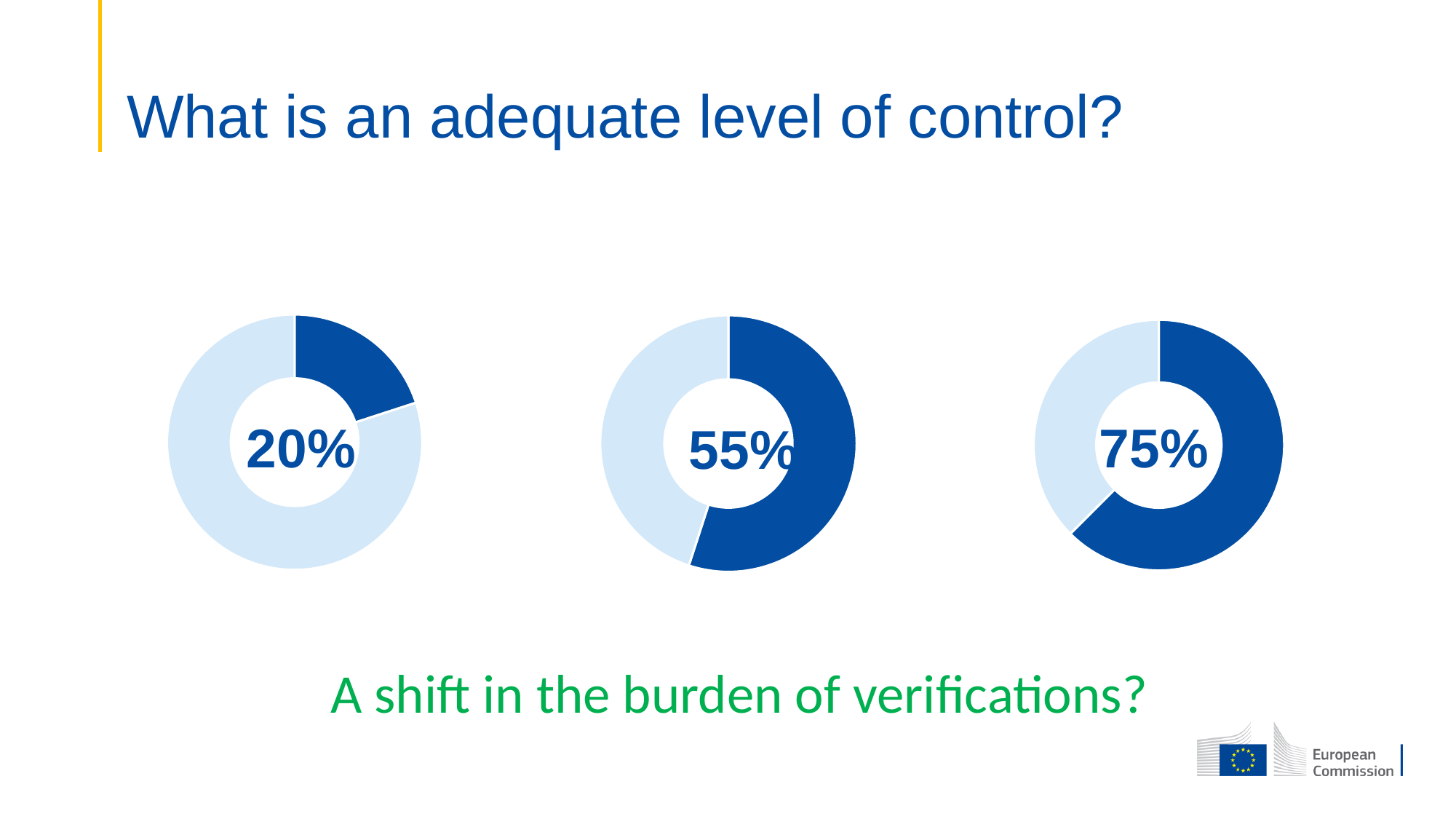

# What is an adequate level of control?

### Chart

| Category | Sales |
|---|---|
|  | 20.0 |
|  | 80.0 |
|  | None |
|  | None |

### Chart

| Category | Values |
|---|---|
|  | 55.0 |
|  | 45.0 |
|  | None |
|  | None |

### Chart

| Category | Values |
|---|---|
|  | 75.0 |
|  | 45.0 |
|  | None |
|  | None |
75%
20%
55%
A shift in the burden of verifications?